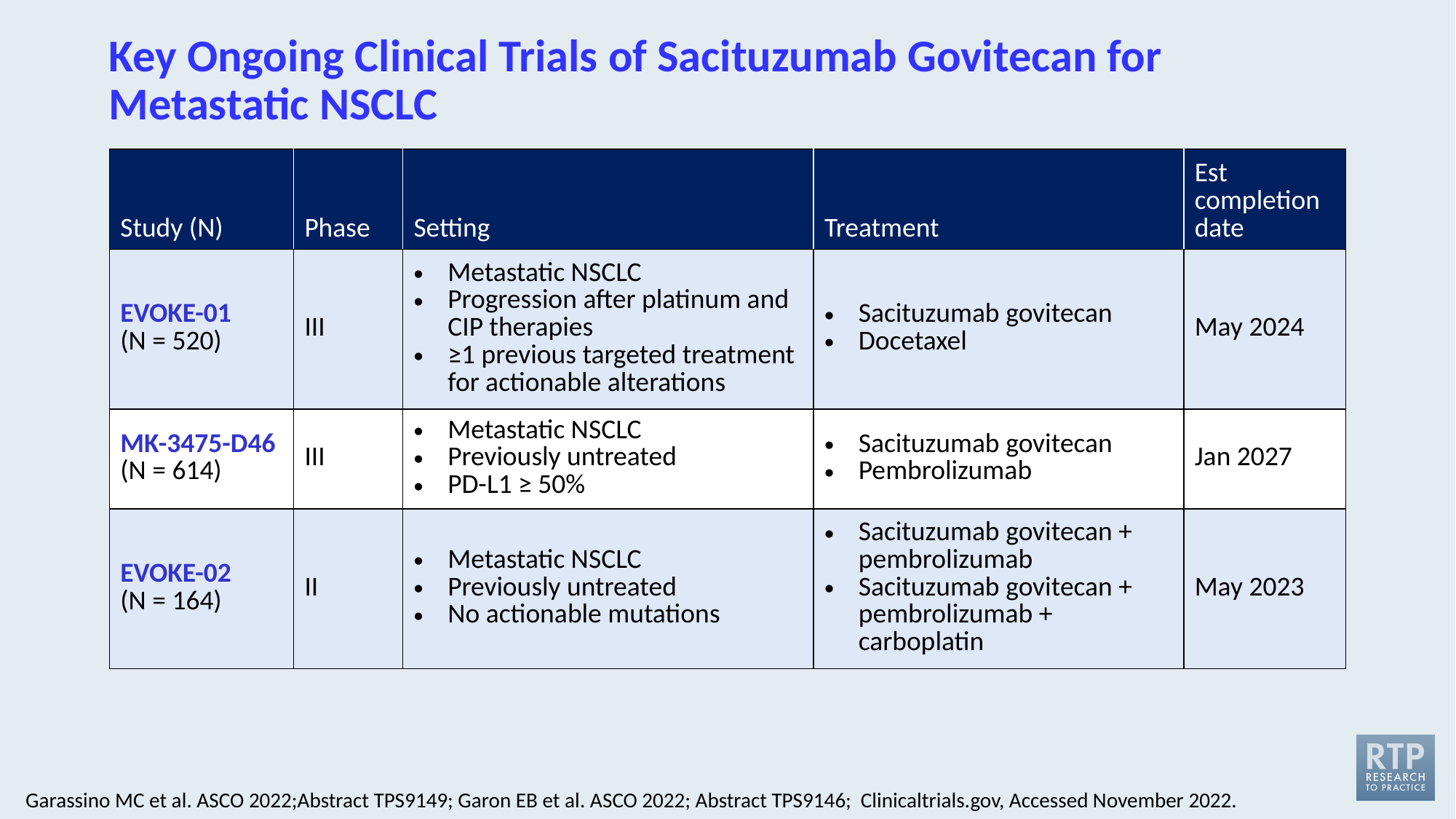

# Key Ongoing Clinical Trials of Sacituzumab Govitecan for Metastatic NSCLC
| Study (N) | Phase | Setting | Treatment | Est completion date |
| --- | --- | --- | --- | --- |
| EVOKE-01 (N = 520) | III | Metastatic NSCLC Progression after platinum and CIP therapies ≥1 previous targeted treatment for actionable alterations | Sacituzumab govitecan Docetaxel | May 2024 |
| MK-3475-D46 (N = 614) | III | Metastatic NSCLC Previously untreated PD-L1 ≥ 50% | Sacituzumab govitecan Pembrolizumab | Jan 2027 |
| EVOKE-02 (N = 164) | II | Metastatic NSCLC Previously untreated No actionable mutations | Sacituzumab govitecan + pembrolizumab Sacituzumab govitecan + pembrolizumab + carboplatin | May 2023 |
Garassino MC et al. ASCO 2022;Abstract TPS9149; Garon EB et al. ASCO 2022; Abstract TPS9146;  Clinicaltrials.gov, Accessed November 2022.